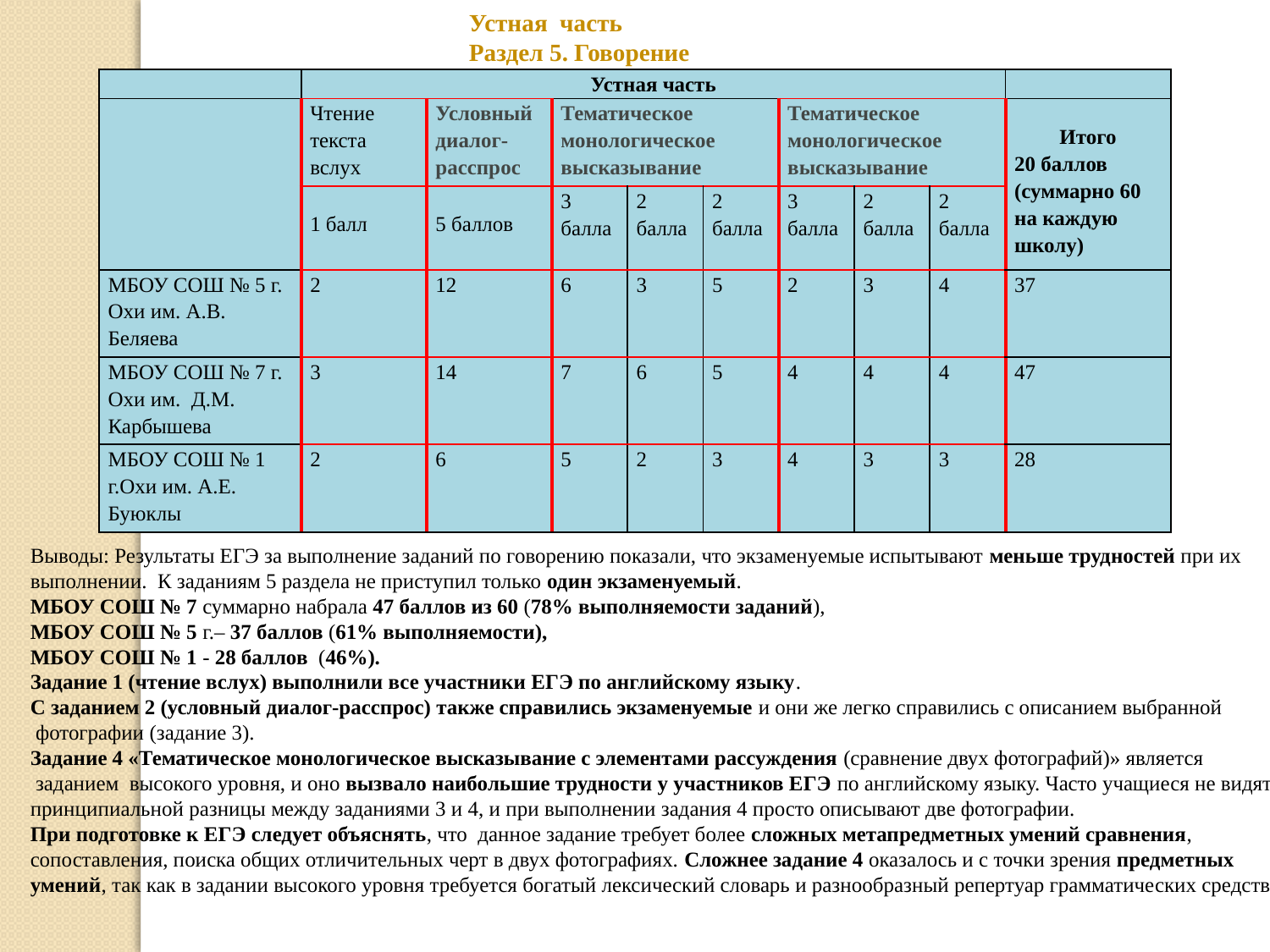

Устная  часть
Раздел 5. Говорение
|  | Устная часть |  |  |  |  |  |  |  |  |
| --- | --- | --- | --- | --- | --- | --- | --- | --- | --- |
|  | Чтение текста вслух | Условный диалог-расспрос | Тематическое монологическое высказывание |  |  | Тематическое монологическое высказывание |  |  | Итого 20 баллов (суммарно 60 на каждую школу) |
|  | 1 балл | 5 баллов | 3 балла | 2 балла | 2 балла | 3 балла | 2 балла | 2 балла |  |
| МБОУ СОШ № 5 г. Охи им. А.В. Беляева | 2 | 12 | 6 | 3 | 5 | 2 | 3 | 4 | 37 |
| МБОУ СОШ № 7 г. Охи им. Д.М. Карбышева | 3 | 14 | 7 | 6 | 5 | 4 | 4 | 4 | 47 |
| МБОУ СОШ № 1 г.Охи им. А.Е. Буюклы | 2 | 6 | 5 | 2 | 3 | 4 | 3 | 3 | 28 |
Выводы: Результаты ЕГЭ за выполнение заданий по говорению показали, что экзаменуемые испытывают меньше трудностей при их
выполнении.  К заданиям 5 раздела не приступил только один экзаменуемый.
МБОУ СОШ № 7 суммарно набрала 47 баллов из 60 (78% выполняемости заданий),
МБОУ СОШ № 5 г.– 37 баллов (61% выполняемости),
МБОУ СОШ № 1 - 28 баллов  (46%).
Задание 1 (чтение вслух) выполнили все участники ЕГЭ по английскому языку.
С заданием 2 (условный диалог-расспрос) также справились экзаменуемые и они же легко справились с описанием выбранной
 фотографии (задание 3).
Задание 4 «Тематическое монологическое высказывание с элементами рассуждения (сравнение двух фотографий)» является
 заданием  высокого уровня, и оно вызвало наибольшие трудности у участников ЕГЭ по английскому языку. Часто учащиеся не видят
принципиальной разницы между заданиями 3 и 4, и при выполнении задания 4 просто описывают две фотографии.
При подготовке к ЕГЭ следует объяснять, что  данное задание требует более сложных метапредметных умений сравнения,
сопоставления, поиска общих отличительных черт в двух фотографиях. Сложнее задание 4 оказалось и с точки зрения предметных
умений, так как в задании высокого уровня требуется богатый лексический словарь и разнообразный репертуар грамматических средств.